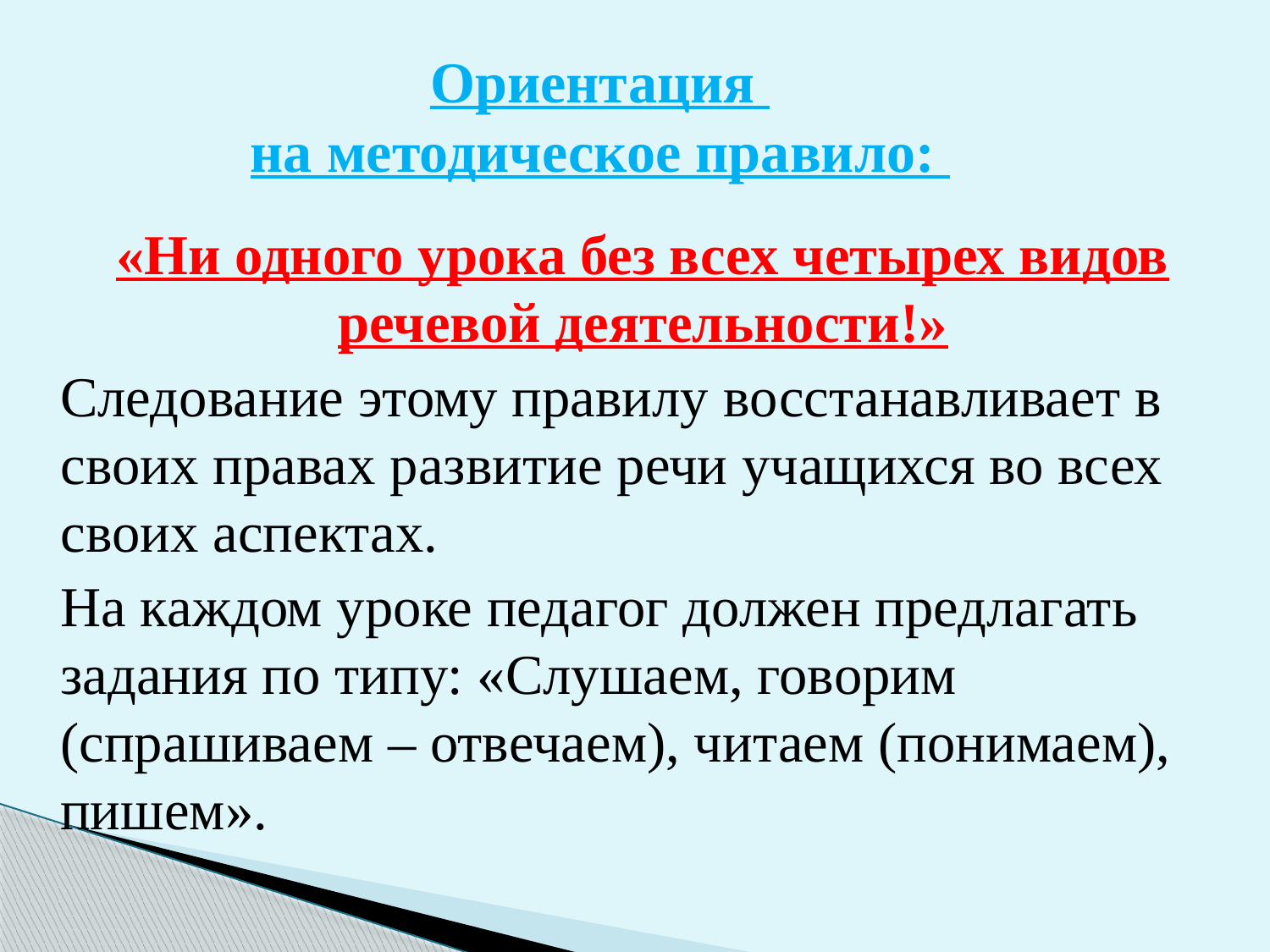

# Ориентация на методическое правило:
«Ни одного урока без всех четырех видов речевой деятельности!»
Следование этому правилу восстанавливает в своих правах развитие речи учащихся во всех своих аспектах.
На каждом уроке педагог должен предлагать задания по типу: «Слушаем, говорим (спрашиваем – отвечаем), читаем (понимаем), пишем».